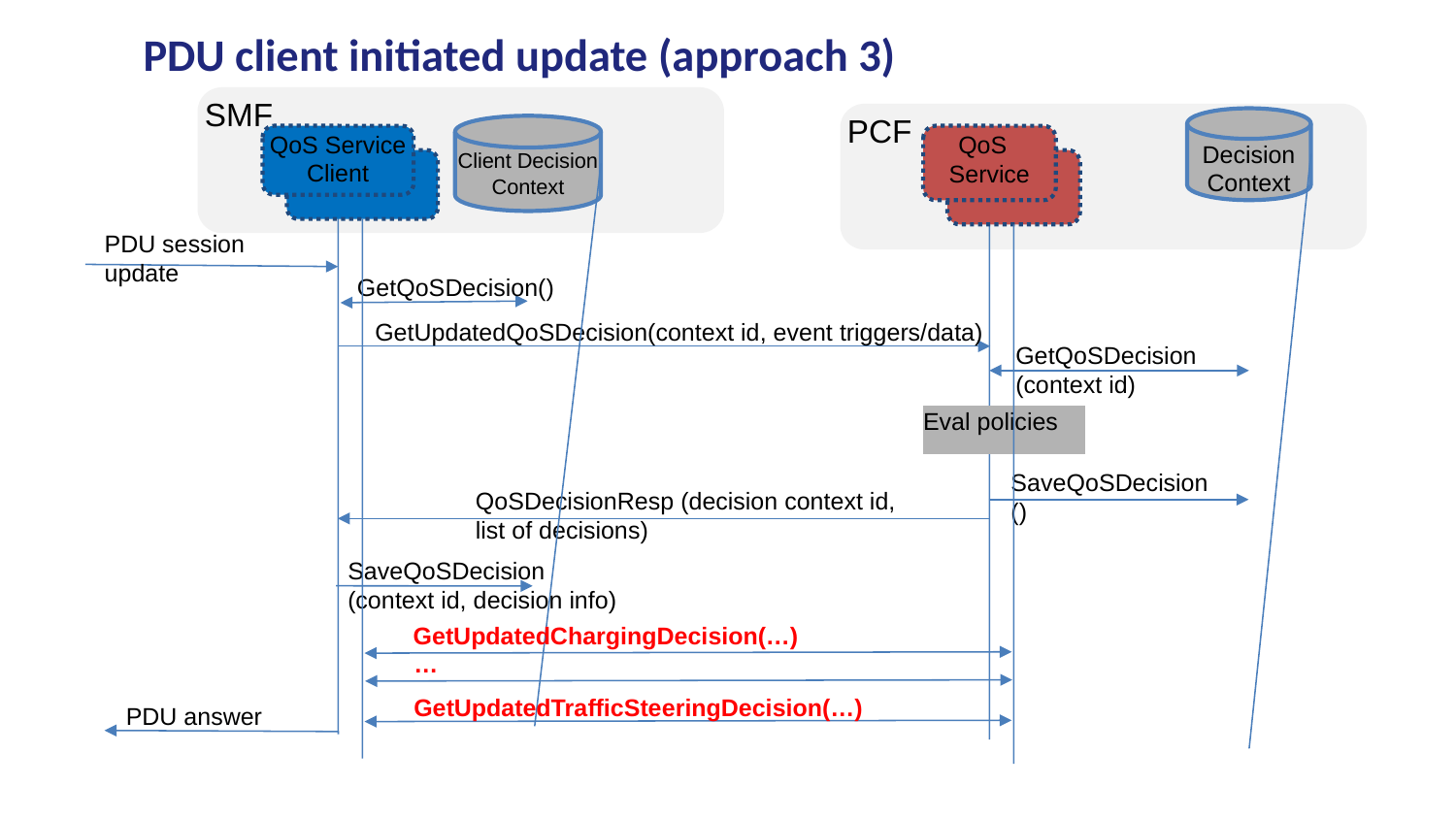

# PDU client initiated update (approach 3)
SMF
PCF
Decision
Context
Client Decision Context
QoS Service
Client
QoS
Service

PDU session update
GetQoSDecision()
GetUpdatedQoSDecision(context id, event triggers/data)
GetQoSDecision
(context id)
Eval policies
SaveQoSDecision ()
QoSDecisionResp (decision context id, list of decisions)
SaveQoSDecision
(context id, decision info)
GetUpdatedChargingDecision(…)
…
GetUpdatedTrafficSteeringDecision(…)
PDU answer